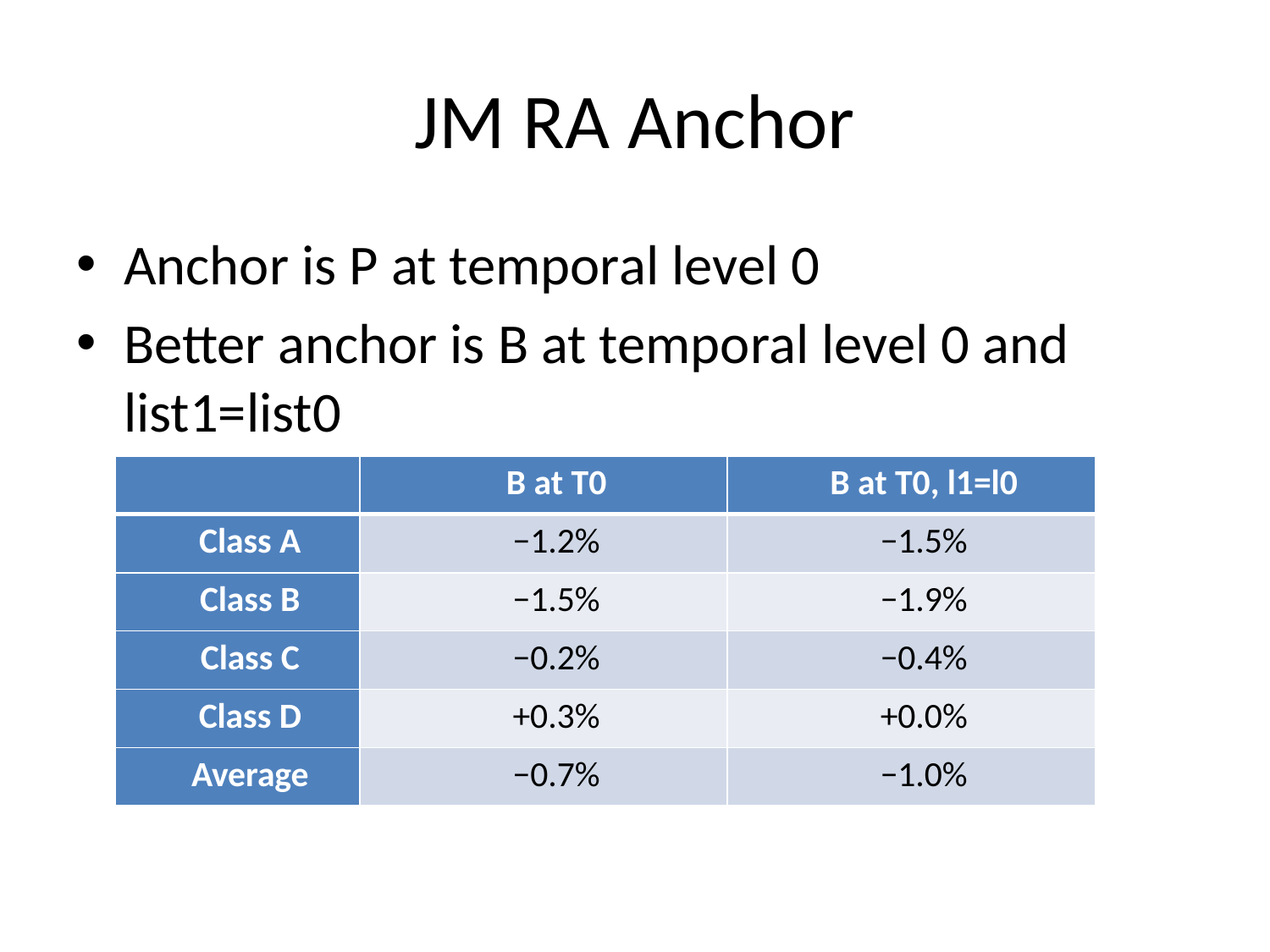

# JM RA Anchor
Anchor is P at temporal level 0
Better anchor is B at temporal level 0 and list1=list0
|  | B at T0 | B at T0, l1=l0 |
| --- | --- | --- |
| Class A | −1.2% | −1.5% |
| Class B | −1.5% | −1.9% |
| Class C | −0.2% | −0.4% |
| Class D | +0.3% | +0.0% |
| Average | −0.7% | −1.0% |